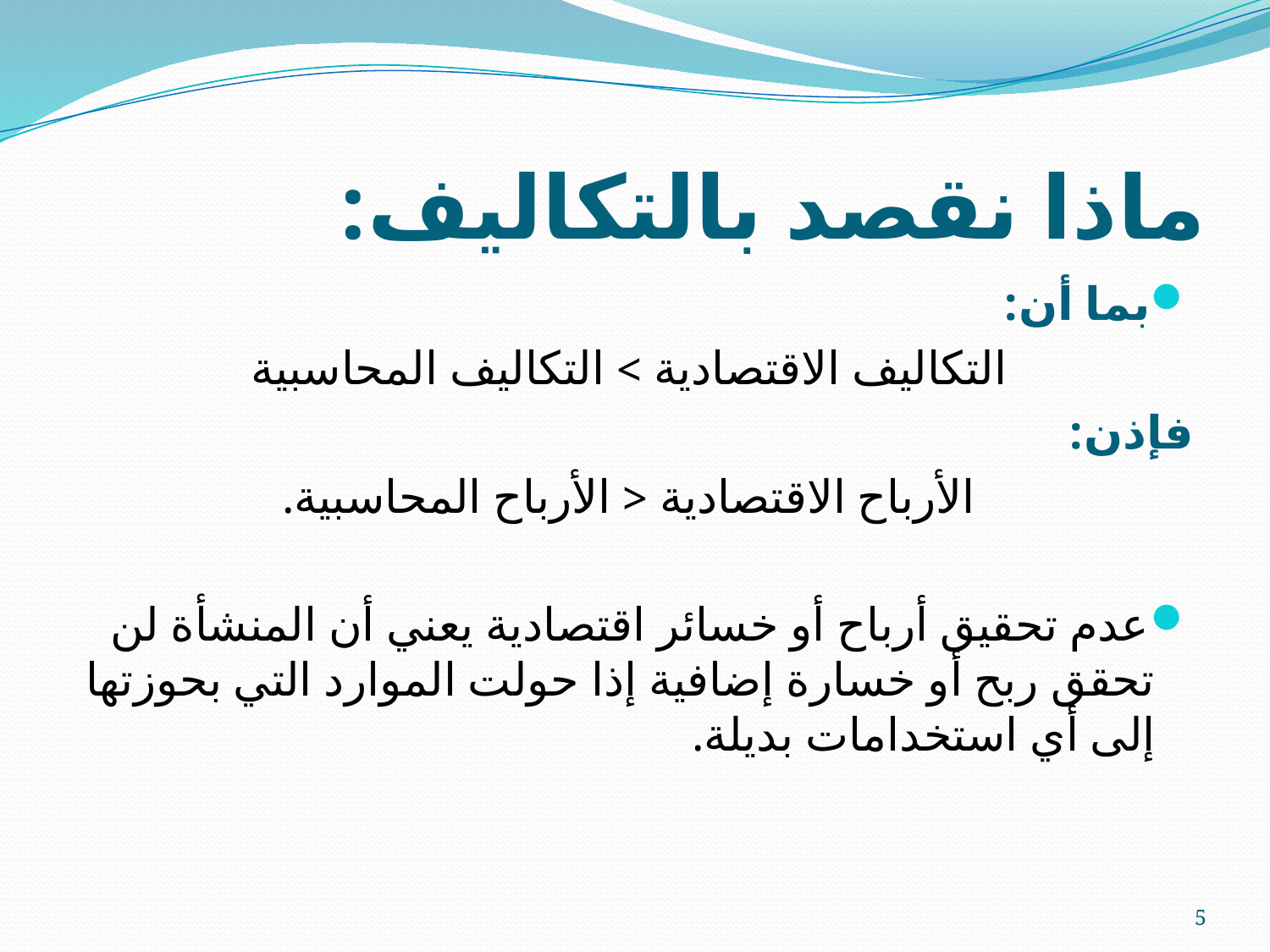

# ماذا نقصد بالتكاليف:
بما أن:
 التكاليف الاقتصادية > التكاليف المحاسبية
فإذن:
 الأرباح الاقتصادية < الأرباح المحاسبية.

عدم تحقيق أرباح أو خسائر اقتصادية يعني أن المنشأة لن تحقق ربح أو خسارة إضافية إذا حولت الموارد التي بحوزتها إلى أي استخدامات بديلة.
5